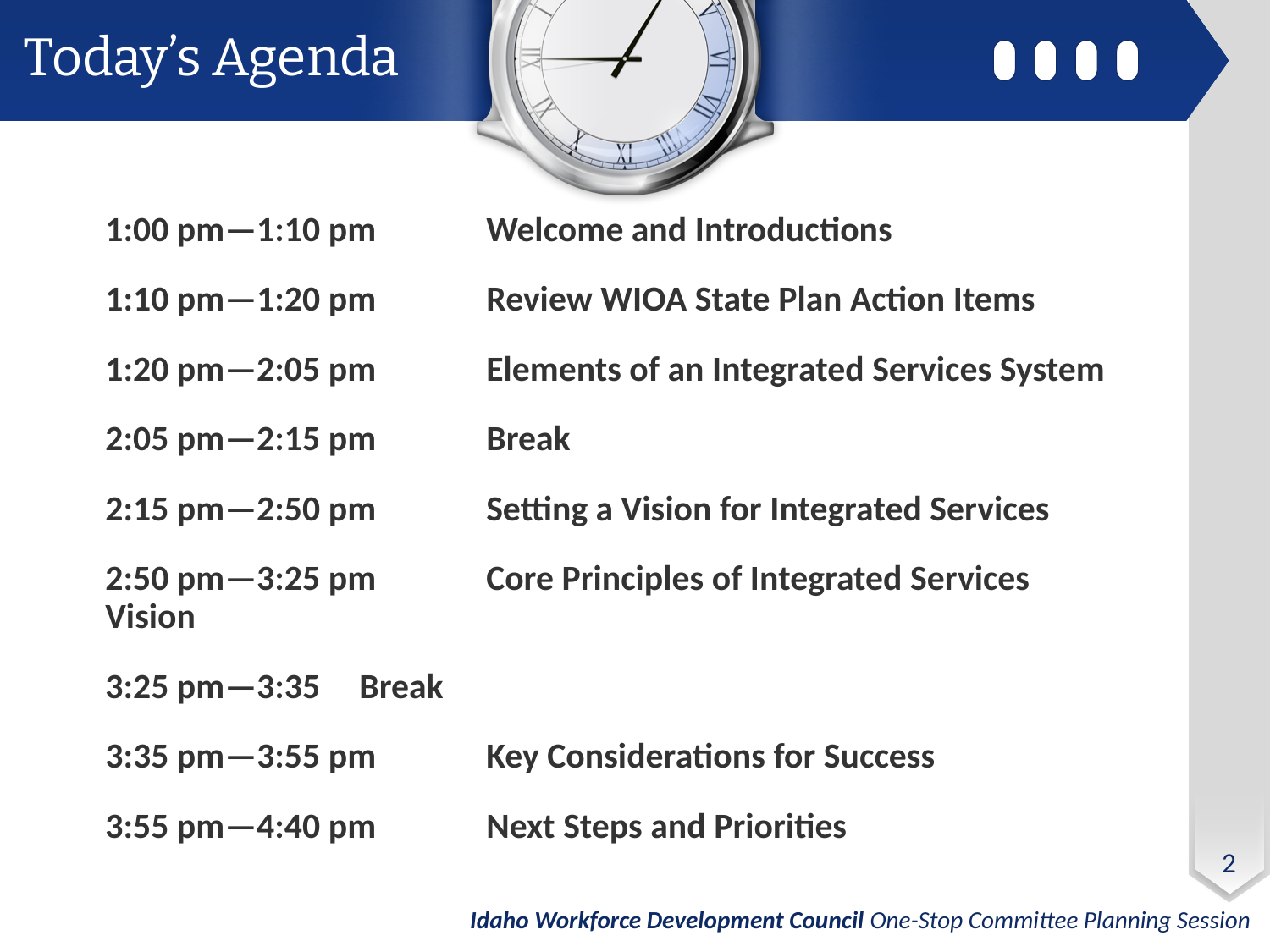

1:00 pm—1:10 pm	Welcome and Introductions
1:10 pm—1:20 pm	Review WIOA State Plan Action Items
1:20 pm—2:05 pm	Elements of an Integrated Services System
2:05 pm—2:15 pm	Break
2:15 pm—2:50 pm	Setting a Vision for Integrated Services
2:50 pm—3:25 pm	Core Principles of Integrated Services Vision
3:25 pm—3:35	Break
3:35 pm—3:55 pm	Key Considerations for Success
3:55 pm—4:40 pm	Next Steps and Priorities
2